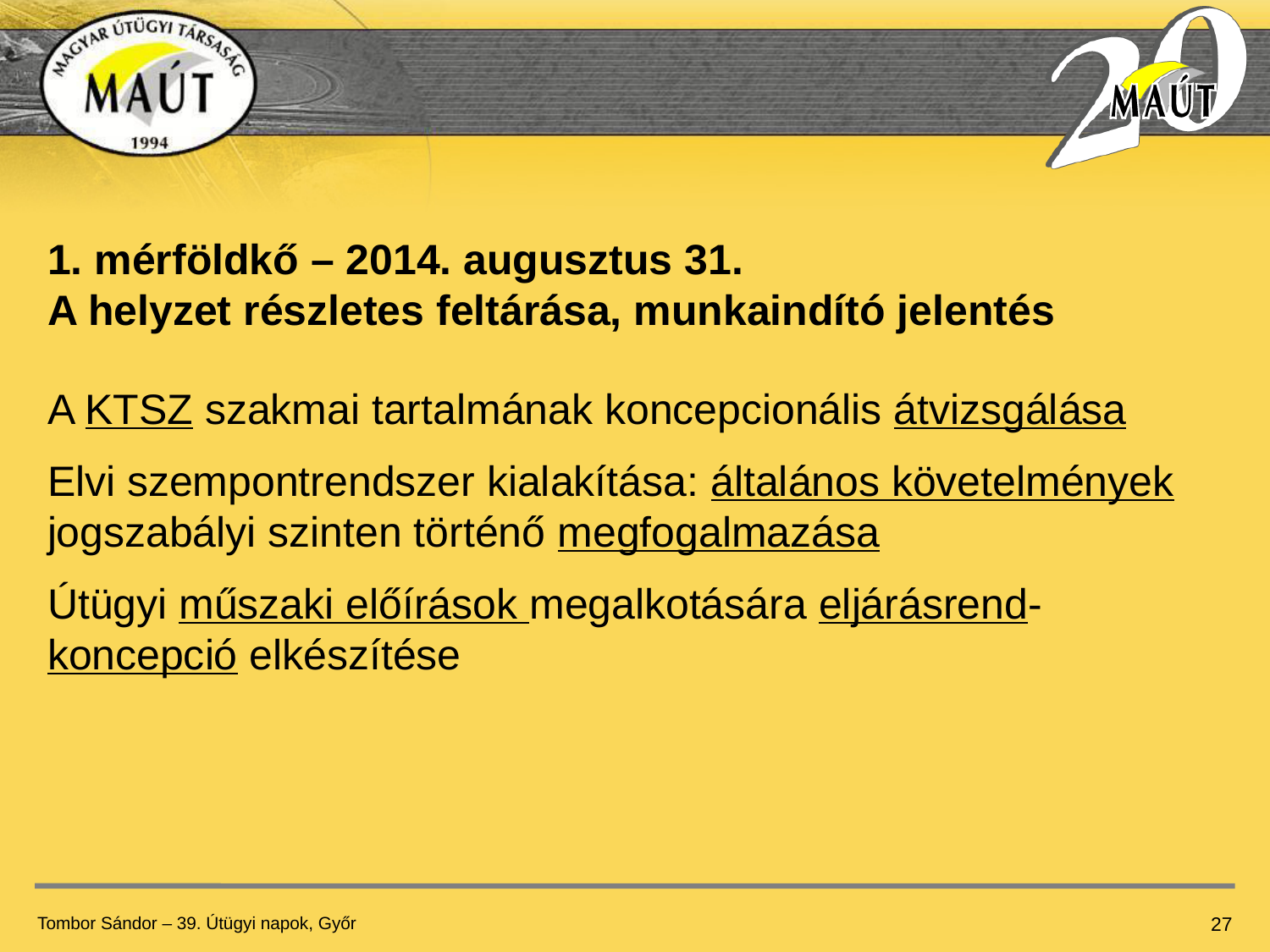

1. mérföldkő – 2014. augusztus 31.
A helyzet részletes feltárása, munkaindító jelentés
A KTSZ szakmai tartalmának koncepcionális átvizsgálása
Elvi szempontrendszer kialakítása: általános követelmények jogszabályi szinten történő megfogalmazása
Útügyi műszaki előírások megalkotására eljárásrend-koncepció elkészítése